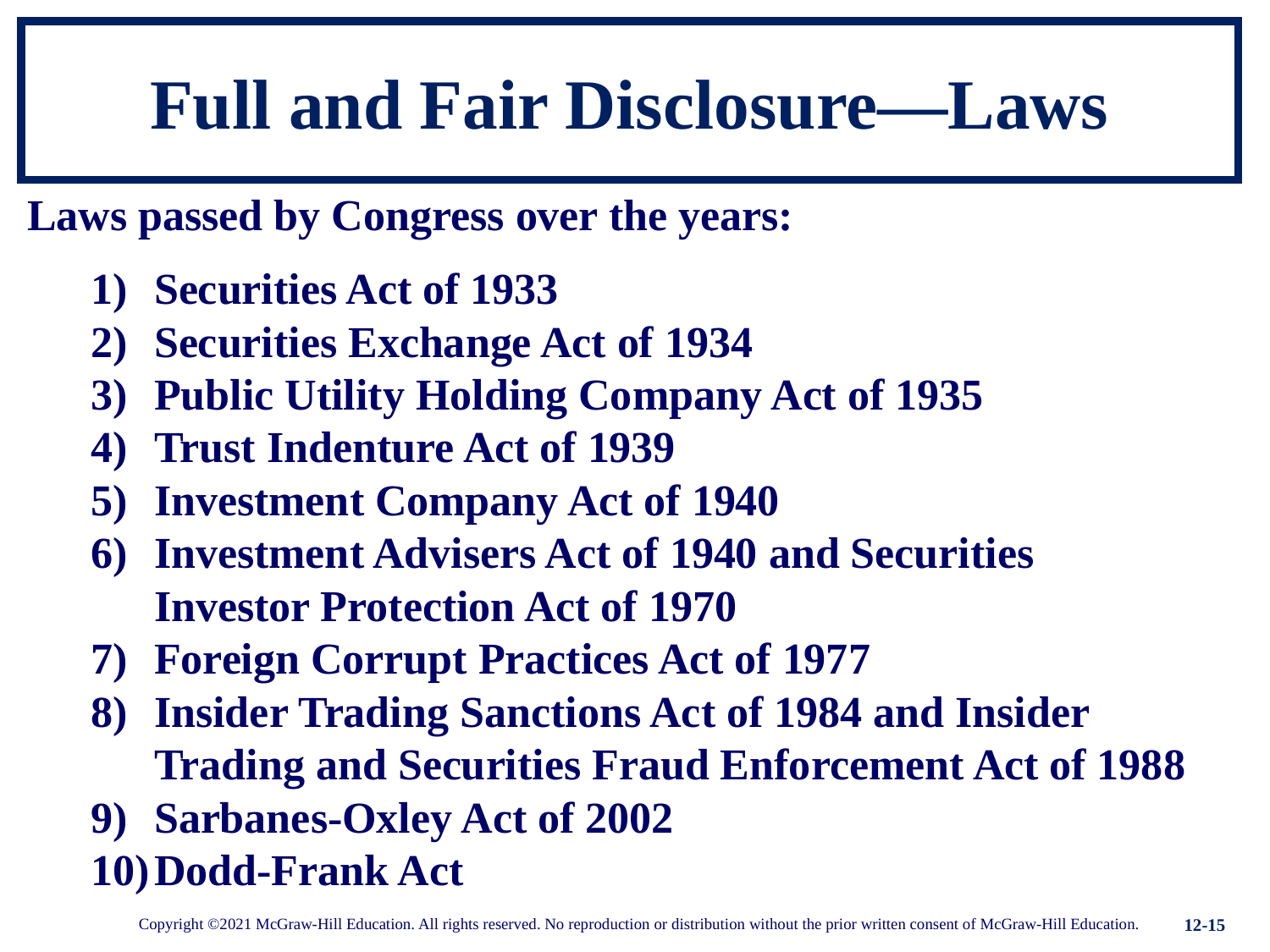

# Full and Fair Disclosure—Laws
Laws passed by Congress over the years:
Securities Act of 1933
Securities Exchange Act of 1934
Public Utility Holding Company Act of 1935
Trust Indenture Act of 1939
Investment Company Act of 1940
Investment Advisers Act of 1940 and Securities Investor Protection Act of 1970
Foreign Corrupt Practices Act of 1977
Insider Trading Sanctions Act of 1984 and Insider Trading and Securities Fraud Enforcement Act of 1988
Sarbanes-Oxley Act of 2002
Dodd-Frank Act

12-15
Copyright ©2021 McGraw-Hill Education. All rights reserved. No reproduction or distribution without the prior written consent of McGraw-Hill Education.